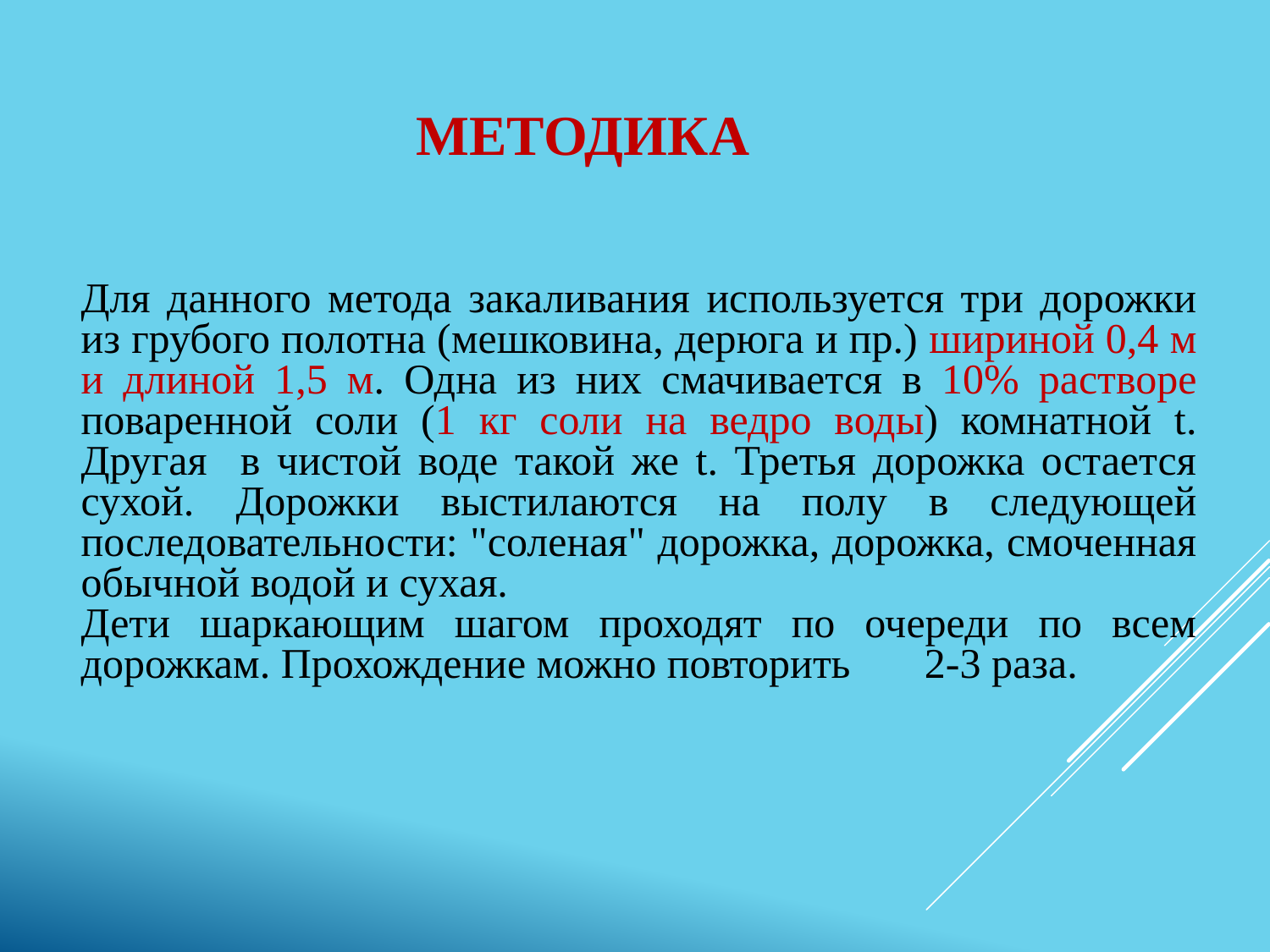

# Методика

Для данного метода закаливания используется три дорожки из грубого полотна (мешковина, дерюга и пр.) шириной 0,4 м и длиной 1,5 м. Одна из них смачивается в 10% растворе поваренной соли (1 кг соли на ведро воды) комнатной t. Другая  в чистой воде такой же t. Третья дорожка остается сухой. Дорожки выстилаются на полу в следующей последовательности: "соленая" дорожка, дорожка, смоченная обычной водой и сухая.
Дети шаркающим шагом проходят по очереди по всем дорожкам. Прохождение можно повторить       2-3 раза.